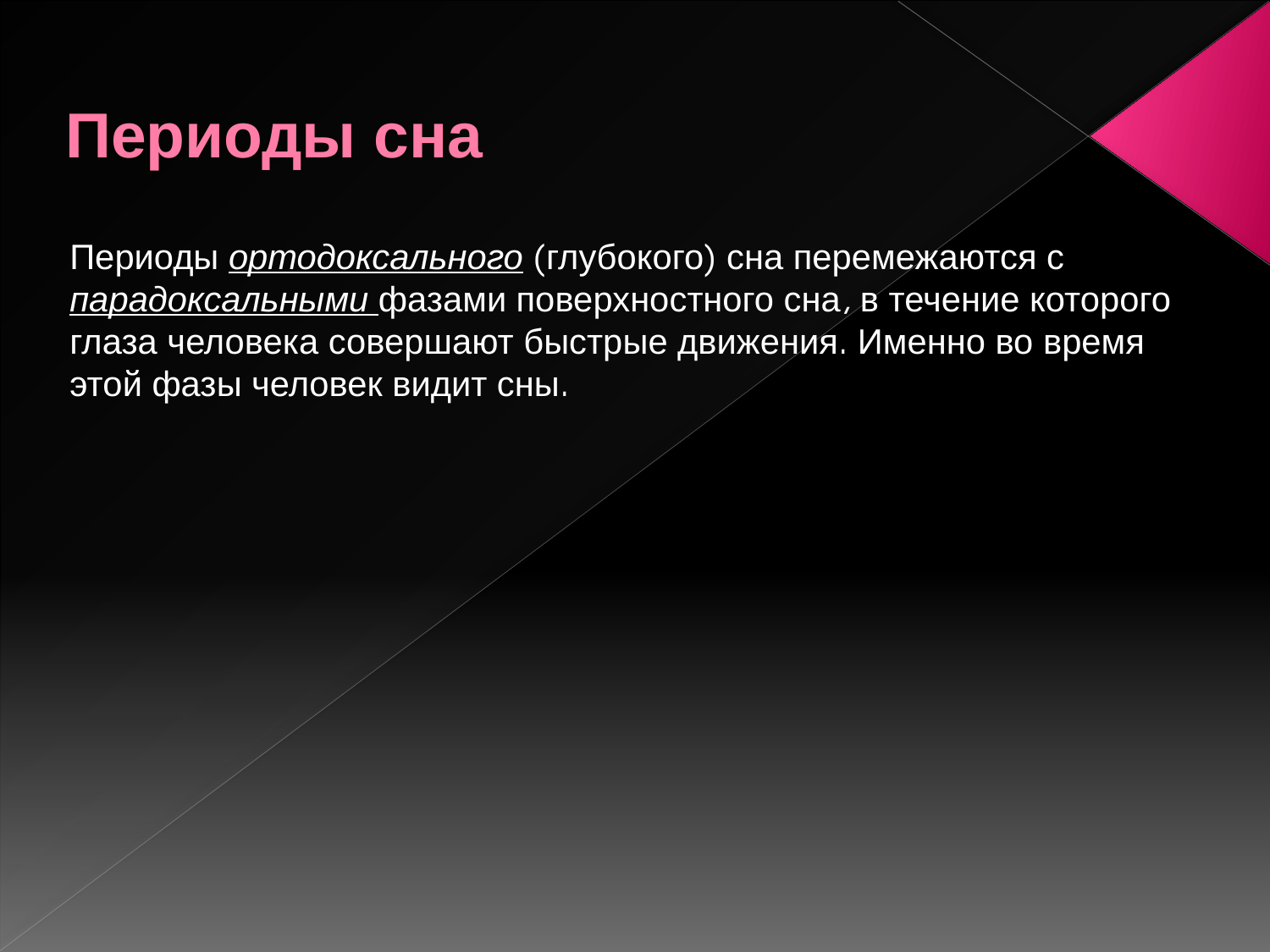

# Периоды сна
Периоды ортодоксального (глубокого) сна перемежаются с парадоксальными фазами поверхностного сна, в течение которого глаза человека совершают быстрые движения. Именно во время этой фазы человек видит сны.